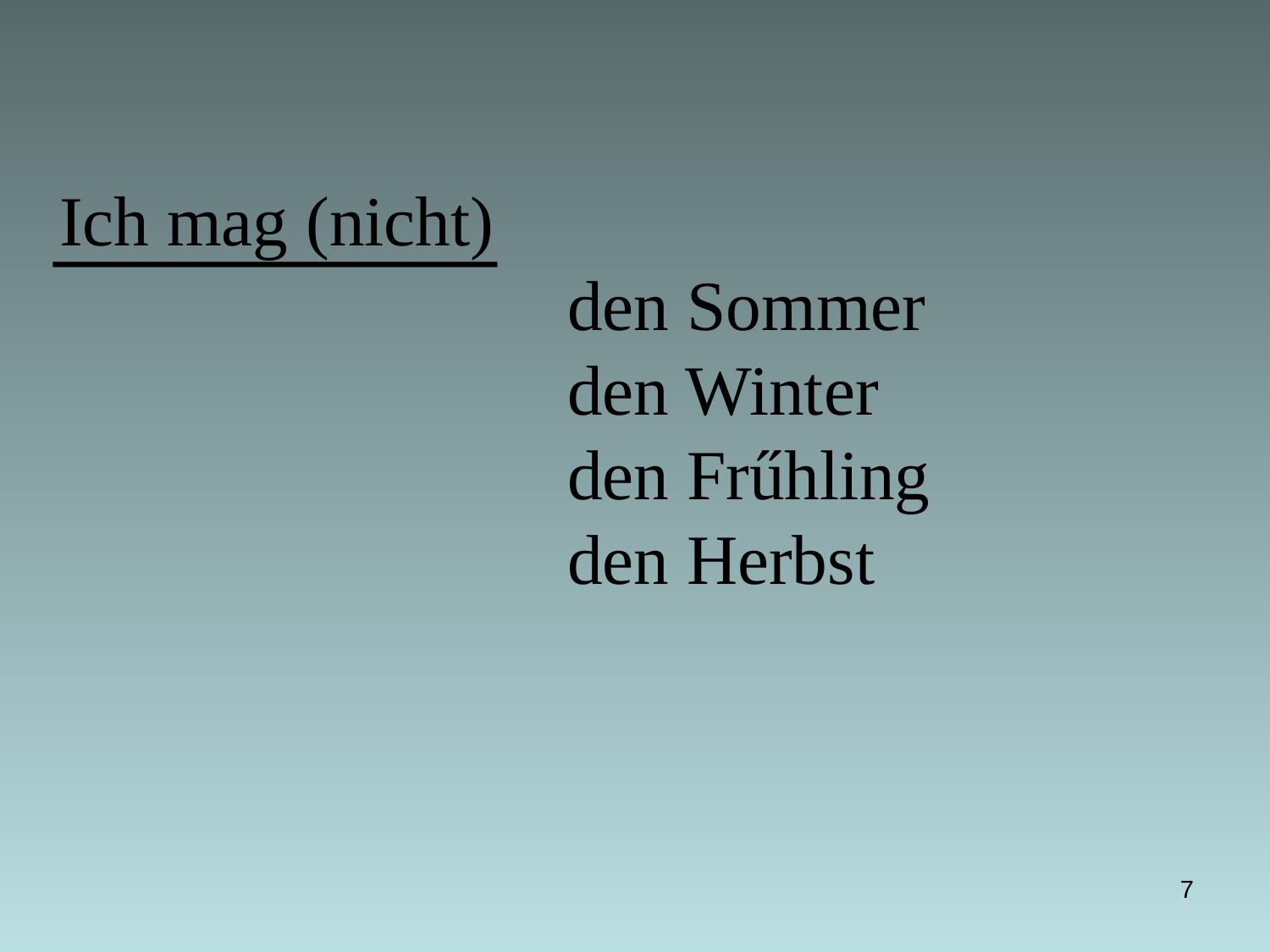

Ich mag (nicht)
				den Sommer
				den Winter
	  	 		den Frűhling
	  	 	   	den Herbst

7